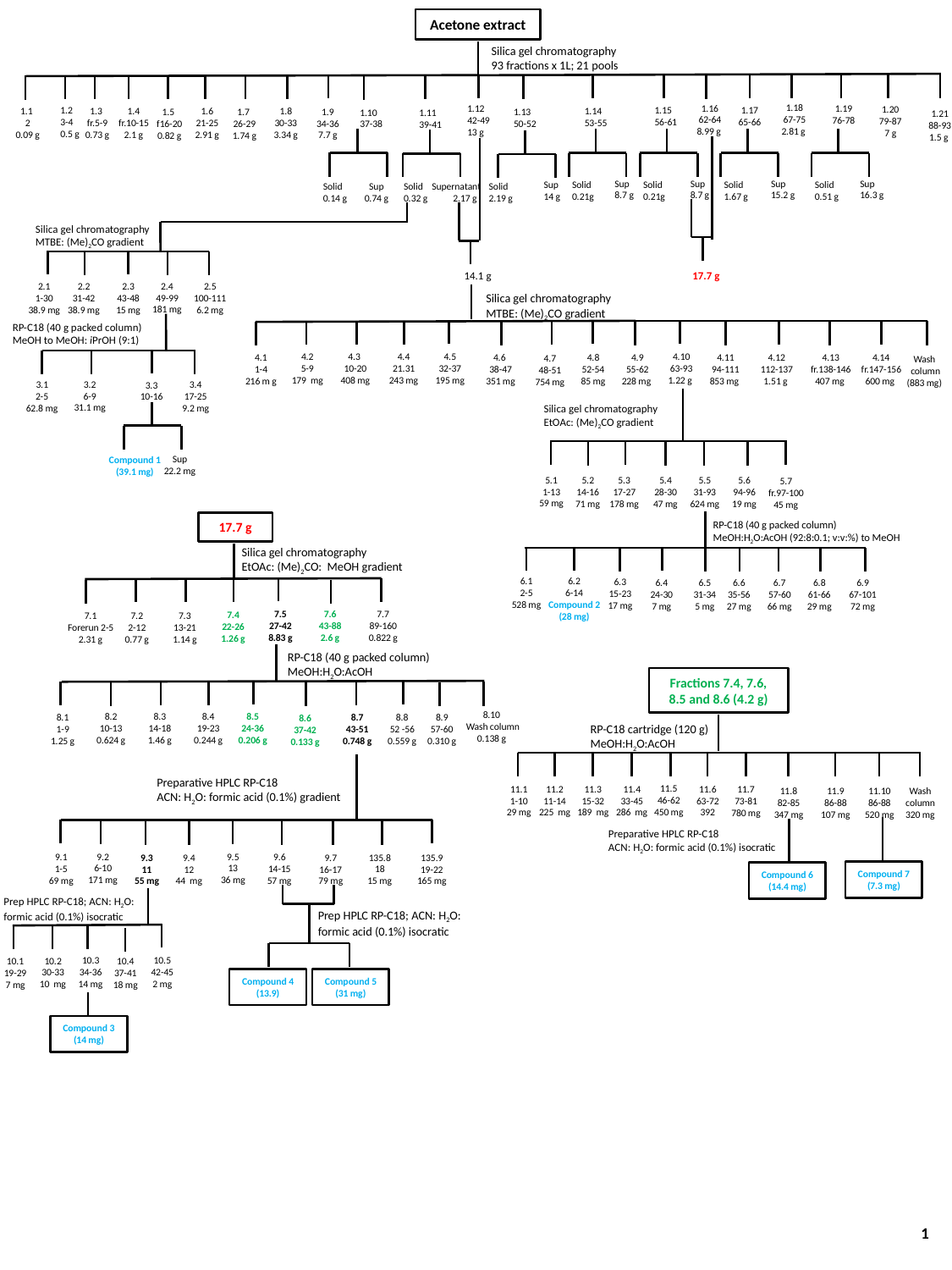

Acetone extract
Silica gel chromatography
93 fractions x 1L; 21 pools
1.18
67-75
2.81 g
1.15
56-61
Sup
8.7 g
Solid
0.21g

1.17
65-66
Sup
15.2 g
Solid
1.67 g

1.19
76-78
Sup
16.3 g
Solid
0.51 g
1.20
79-87
7 g
1.12
42-49
13 g
14.1 g
1.9
34-36
7.7 g
1.14
53-55
Sup
8.7 g
Solid
0.21g

1.4
fr.10-15
2.1 g
1.16
62-64
8.99 g
1.7
26-29
1.74 g
1.8
30-33
3.34 g
1.11
39-41
Supernatant
          2.17 g
Solid
0.32 g
1.2
3-4
0.5 g
1.3
fr.5-9
0.73 g
1.1
2
0.09 g
1.6
21-25
2.91 g
1.13
50-52
Sup
14 g
Solid
2.19 g

1.5
f16-20
0.82 g
1.10
37-38
1.21
88-93
1.5 g
Sup
0.74 g
Solid
0.14 g
17.7 g
Silica gel chromatography
MTBE: (Me)2CO gradient
2.4
49-99
181 mg
2.2
31-42
38.9 mg
2.1
1-30
38.9 mg
2.3
43-48
15 mg
2.5
100-111
6.2 mg
Silica gel chromatography
MTBE: (Me)2CO gradient
RP-C18 (40 g packed column)
MeOH to MeOH: iPrOH (9:1)
4.8
52-54
85 mg
4.5
32-37
195 mg
4.10
63-93
1.22 g
4.3
10-20
408 mg
4.7
48-51
754 mg
4.4
21.31
243 mg
4.12
112-137
1.51 g
4.2
5-9
179  mg
4.14
fr.147-156
600 mg
4.9
55-62
228 mg
Wash
column
(883 mg)
4.13
fr.138-146
407 mg
4.11
94-111
853 mg
4.1
1-4
216 m g
4.6
38-47
351 mg
3.3
10-16
Sup
22.2 mg
Compound 1
(39.1 mg)
3.1
2-5
62.8 mg
3.2
6-9
31.1 mg

3.4
17-25
9.2 mg
Silica gel chromatography
EtOAc: (Me)2CO gradient
5.1
1-13
59 mg
5.2
14-16
71 mg
5.7
fr.97-100
45 mg
5.6
94-96
19 mg
5.4
28-30
47 mg
5.3
17-27
178 mg
5.5
31-93
624 mg
RP-C18 (40 g packed column)
MeOH:H2O:AcOH (92:8:0.1; v:v:%) to MeOH
6.1
2-5
528 mg
6.2
6-14
Compound 2
(28 mg)
6.3
15-23
17 mg
6.6
35-56
27 mg
6.9
67-101
72 mg
6.8
61-66
29 mg
6.5
31-34
5 mg
6.4
24-30
7 mg
6.7
57-60
66 mg

17.7 g
Silica gel chromatography
EtOAc: (Me)2CO:  MeOH gradient
7.5
27-42
8.83 g
7.3
13-21
1.14 g
7.7
89-160
0.822 g
7.4
22-26
1.26 g
7.2
2-12
0.77 g
7.1
Forerun 2-5
2.31 g
7.6
43-88
2.6 g
RP-C18 (40 g packed column)
MeOH:H2O:AcOH
Fractions 7.4, 7.6, 8.5 and 8.6 (4.2 g)
8.8
52 -56
0.559 g
8.5
24-36
0.206 g
8.1
1-9
1.25 g
8.3
14-18
1.46 g
8.4
19-23
0.244 g
8.7
43-51
0.748 g
8.2
10-13
0.624 g
8.9
57-60
0.310 g
8.6
37-42
0.133 g
8.10
 Wash column
0.138 g

RP-C18 cartridge (120 g)
MeOH:H2O:AcOH
11.5
46-62
450 mg
11.7
73-81
780 mg
11.2
11-14
225  mg
11.3
15-32
189  mg
11.6
63-72
392
Wash column
320 mg
11.8
82-85
347 mg
11.9
86-88
107 mg
11.10
86-88
520 mg
11.4
33-45
286  mg
11.1
1-10
29 mg
Preparative HPLC RP-C18
ACN: H2O: formic acid (0.1%) gradient
135.9
19-22
165 mg
9.1
1-5
69 mg
9.2
6-10
171 mg
9.5
13
36 mg
Preparative HPLC RP-C18
ACN: H2O: formic acid (0.1%) isocratic
9.6
14-15
57 mg
9.3
11
55 mg
135.8
18
15 mg
9.7
16-17
79 mg
9.4
12
44  mg
Compound 7
(7.3 mg)
Compound 6
(14.4 mg)
Prep HPLC RP-C18; ACN: H2O: formic acid (0.1%) isocratic
Prep HPLC RP-C18; ACN: H2O: formic acid (0.1%) isocratic
Compound 5
(31 mg)
10.5
42-45
2 mg

10.2
30-33
10  mg
10.3
34-36
14 mg

10.1
19-29
7 mg
10.4
37-41
18 mg
Compound 4
(13.9)
Compound 3
(14 mg)
1
4